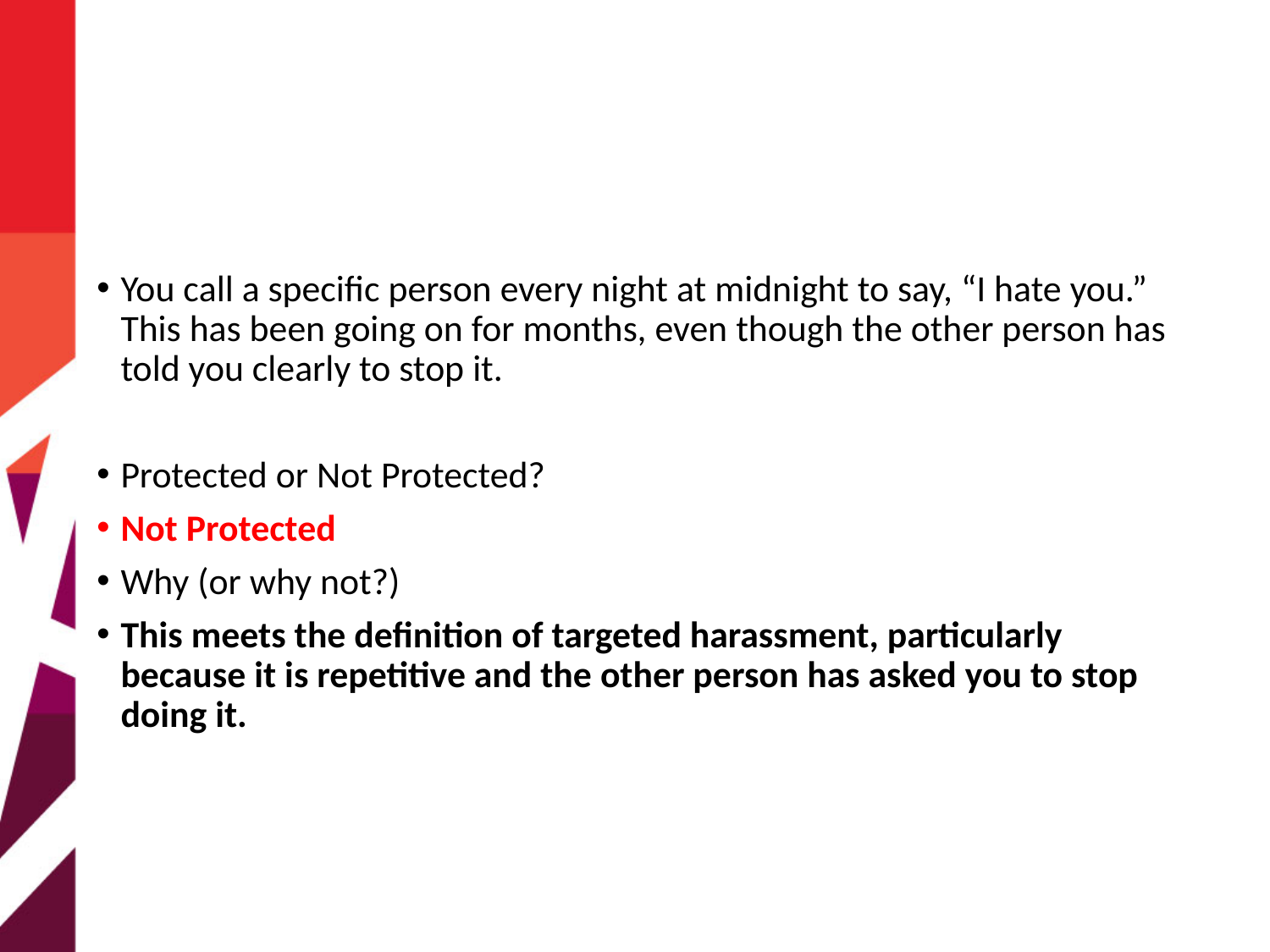

You call a specific person every night at midnight to say, “I hate you.” This has been going on for months, even though the other person has told you clearly to stop it.

Protected or Not Protected?
Not Protected
Why (or why not?)
This meets the definition of targeted harassment, particularly because it is repetitive and the other person has asked you to stop doing it.